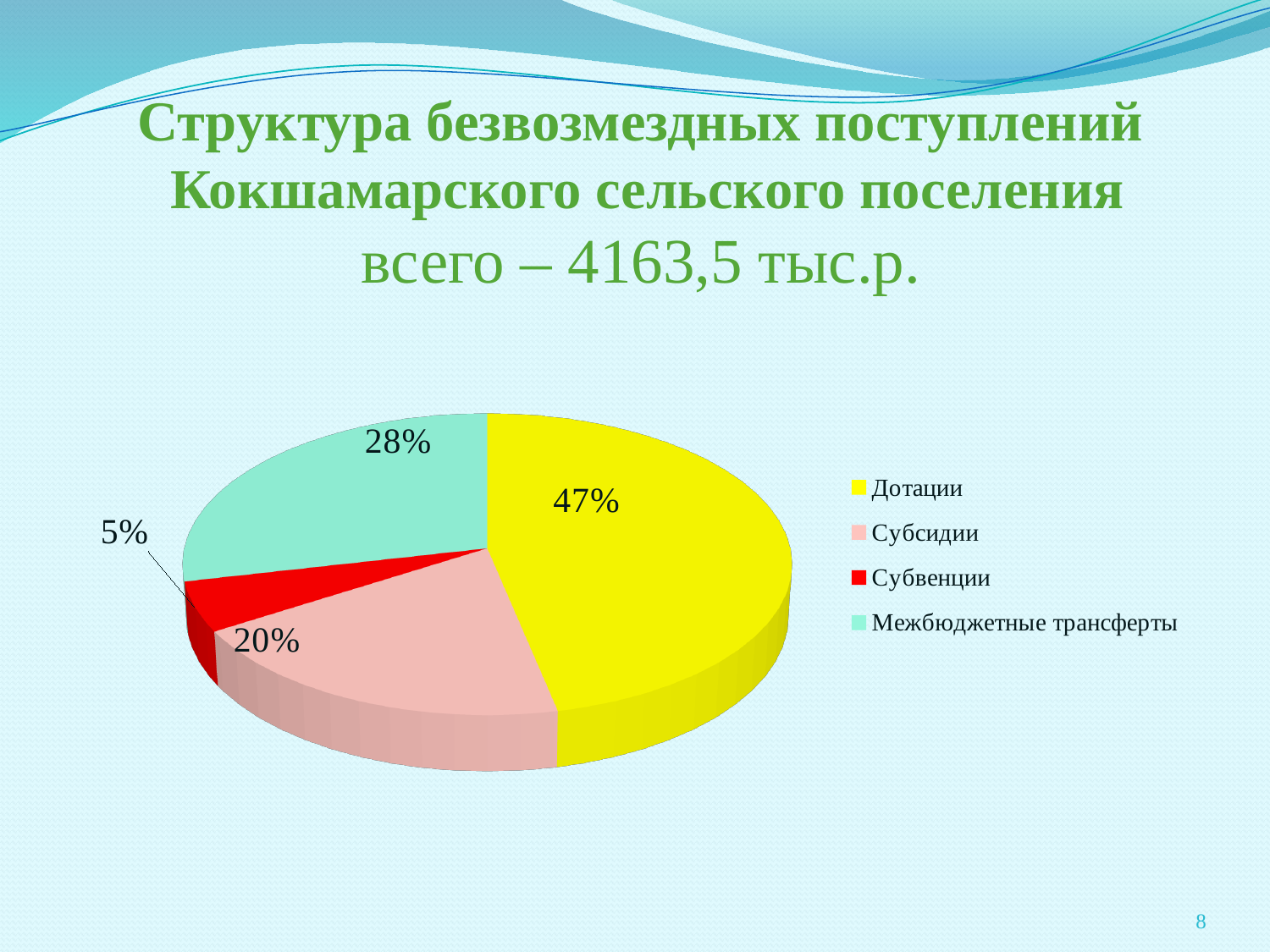

# Структура безвозмездных поступлений Кокшамарского сельского поселения всего – 4163,5 тыс.р.

[unsupported chart]

8